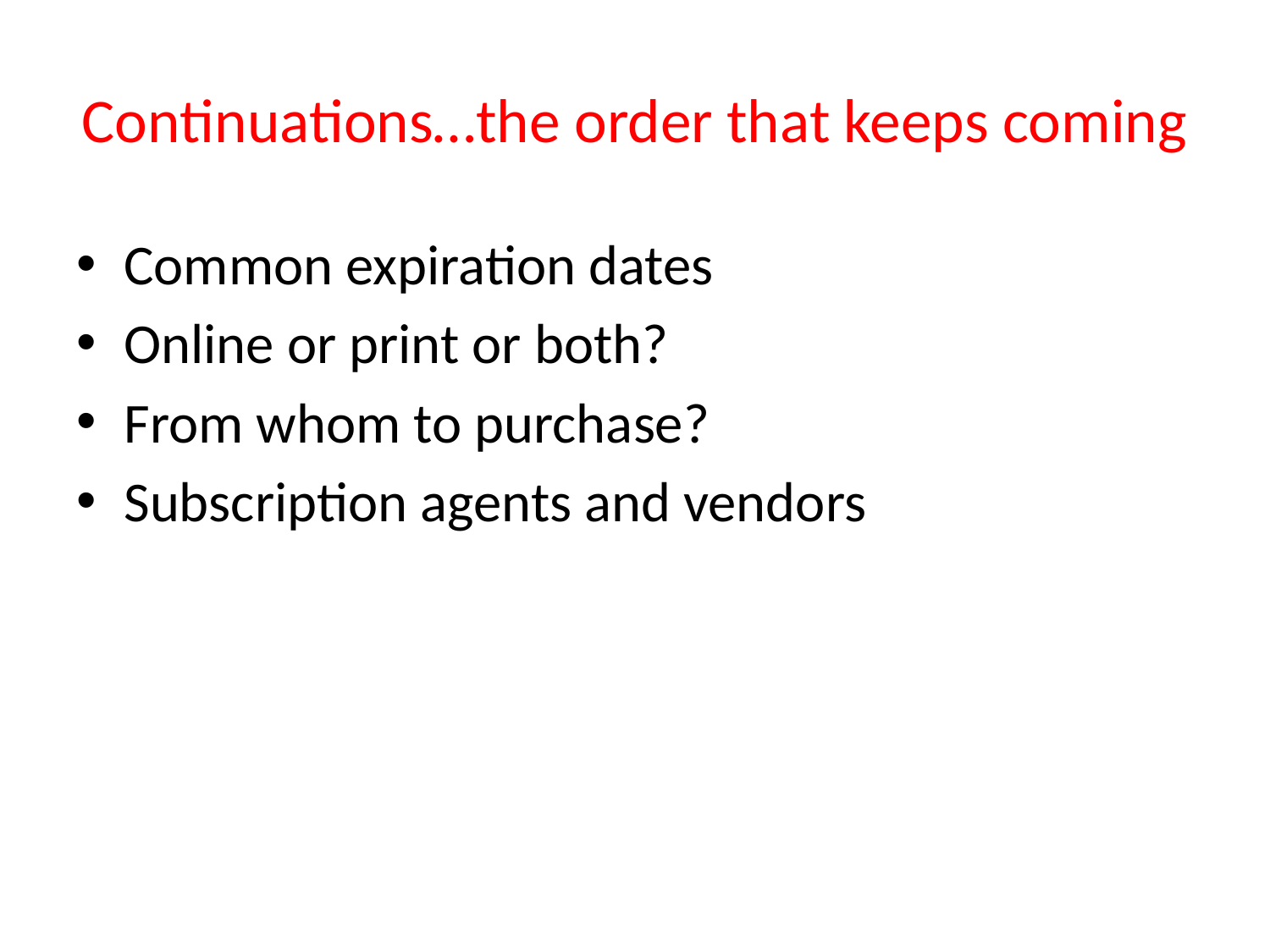

# Continuations…the order that keeps coming
Common expiration dates
Online or print or both?
From whom to purchase?
Subscription agents and vendors